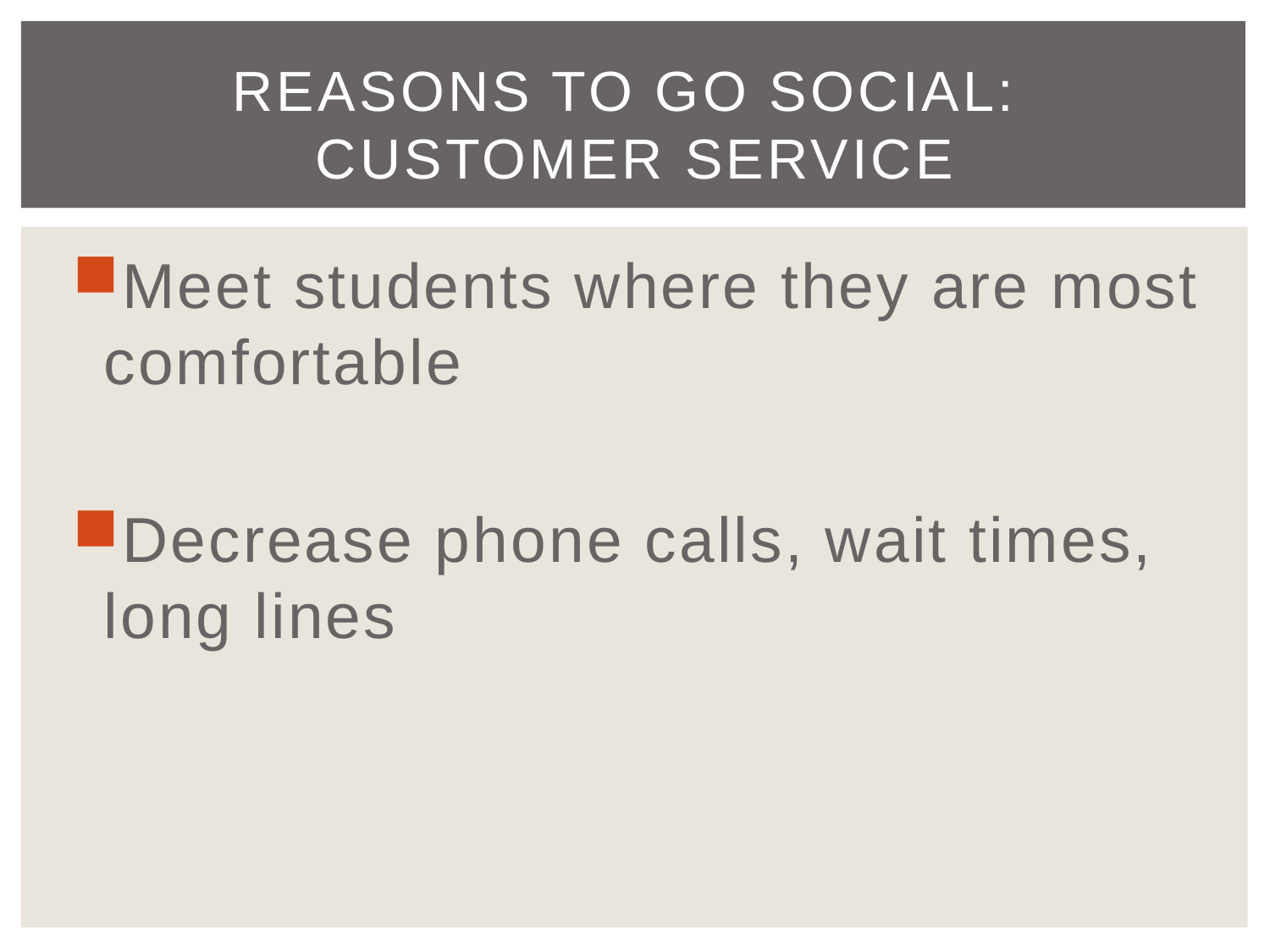

# Reasons to go social: customer service
Meet students where they are most comfortable

Decrease phone calls, wait times, long lines